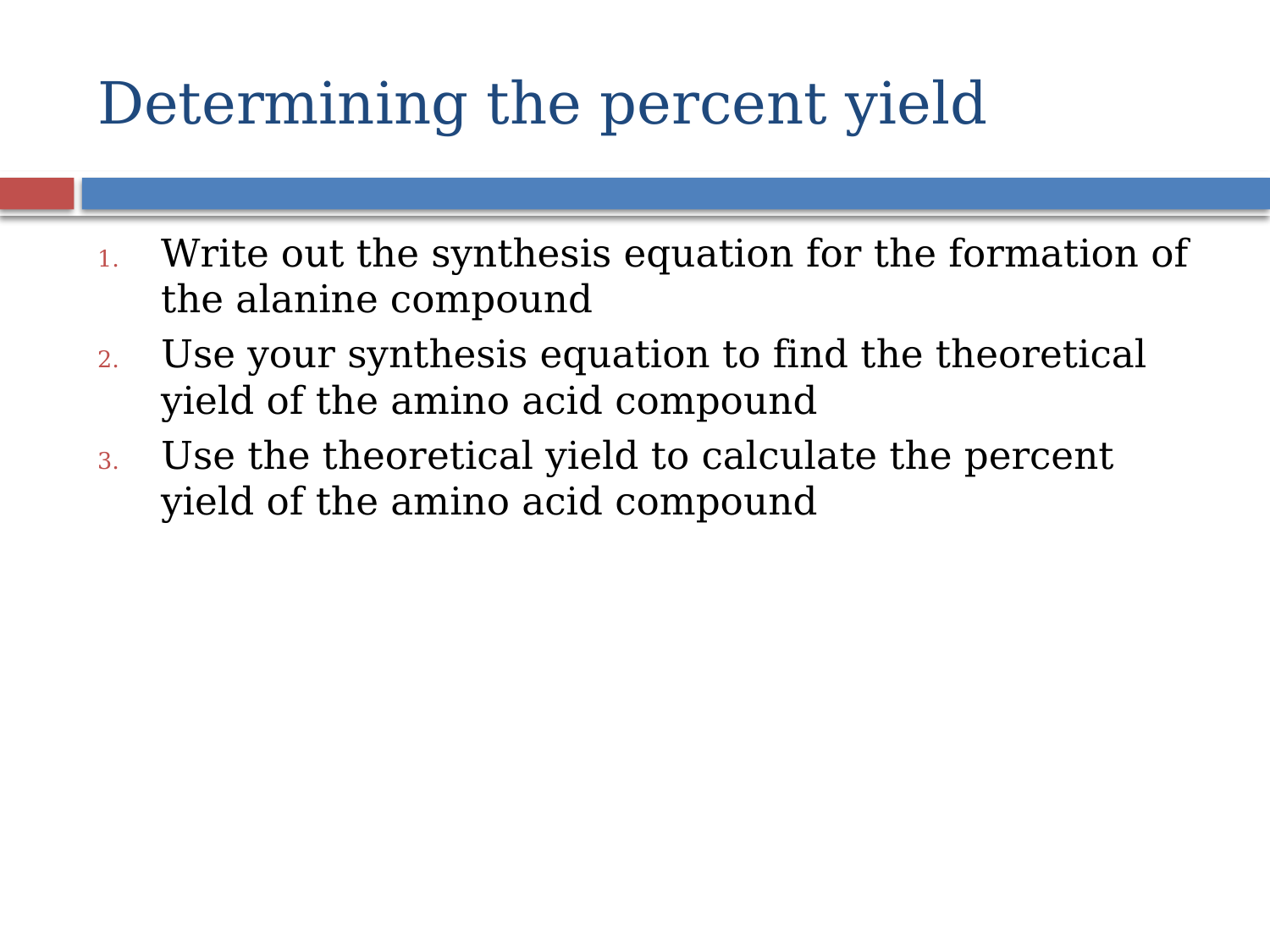

# Determining the percent yield
Write out the synthesis equation for the formation of the alanine compound
Use your synthesis equation to find the theoretical yield of the amino acid compound
Use the theoretical yield to calculate the percent yield of the amino acid compound